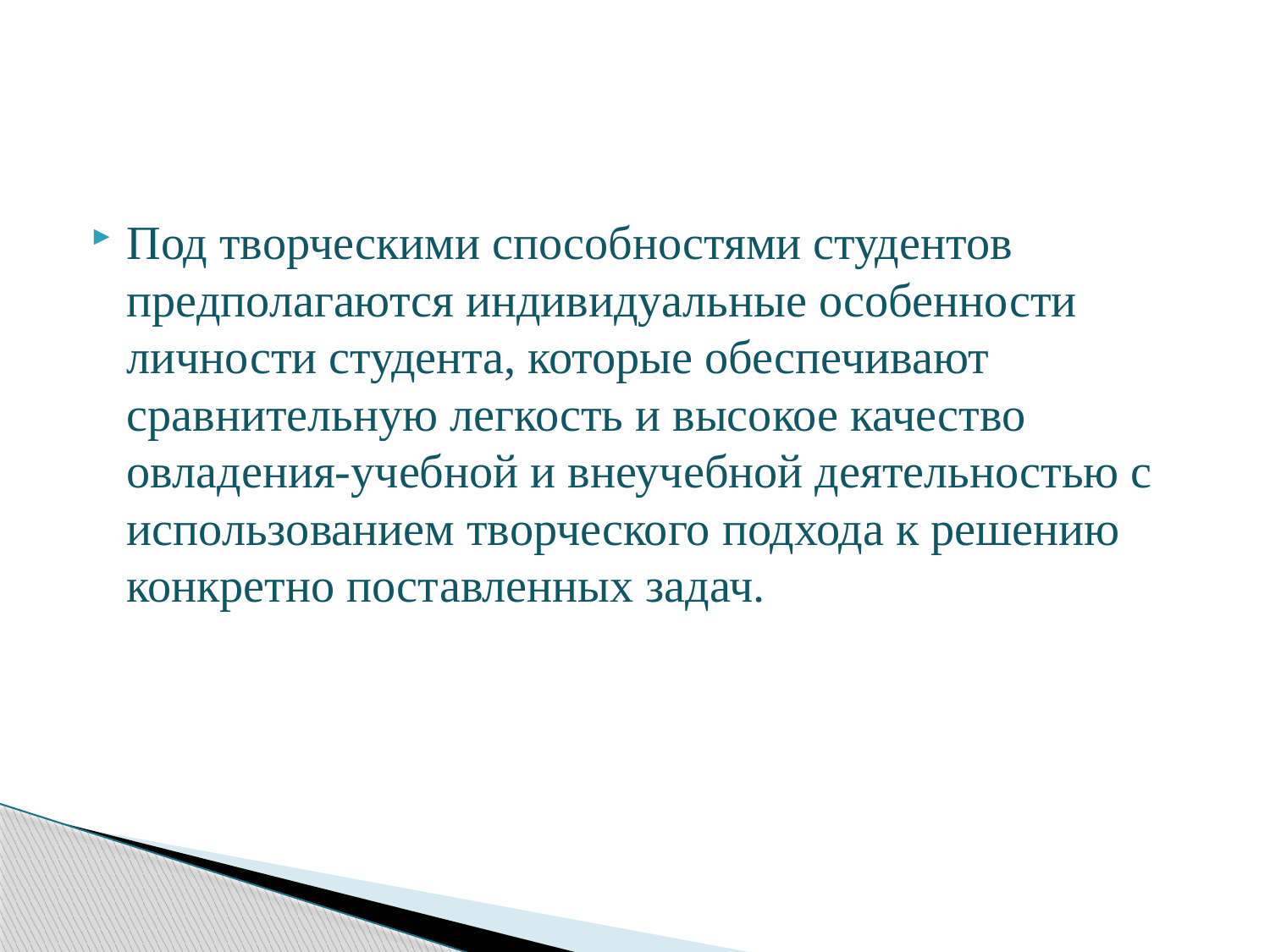

#
Под творческими способностями студентов предполагаются индивидуальные особенности личности студента, которые обеспечивают сравнительную легкость и высокое качество овладения-учебной и внеучебной деятельностью с использованием творческого подхода к решению конкретно поставленных задач.